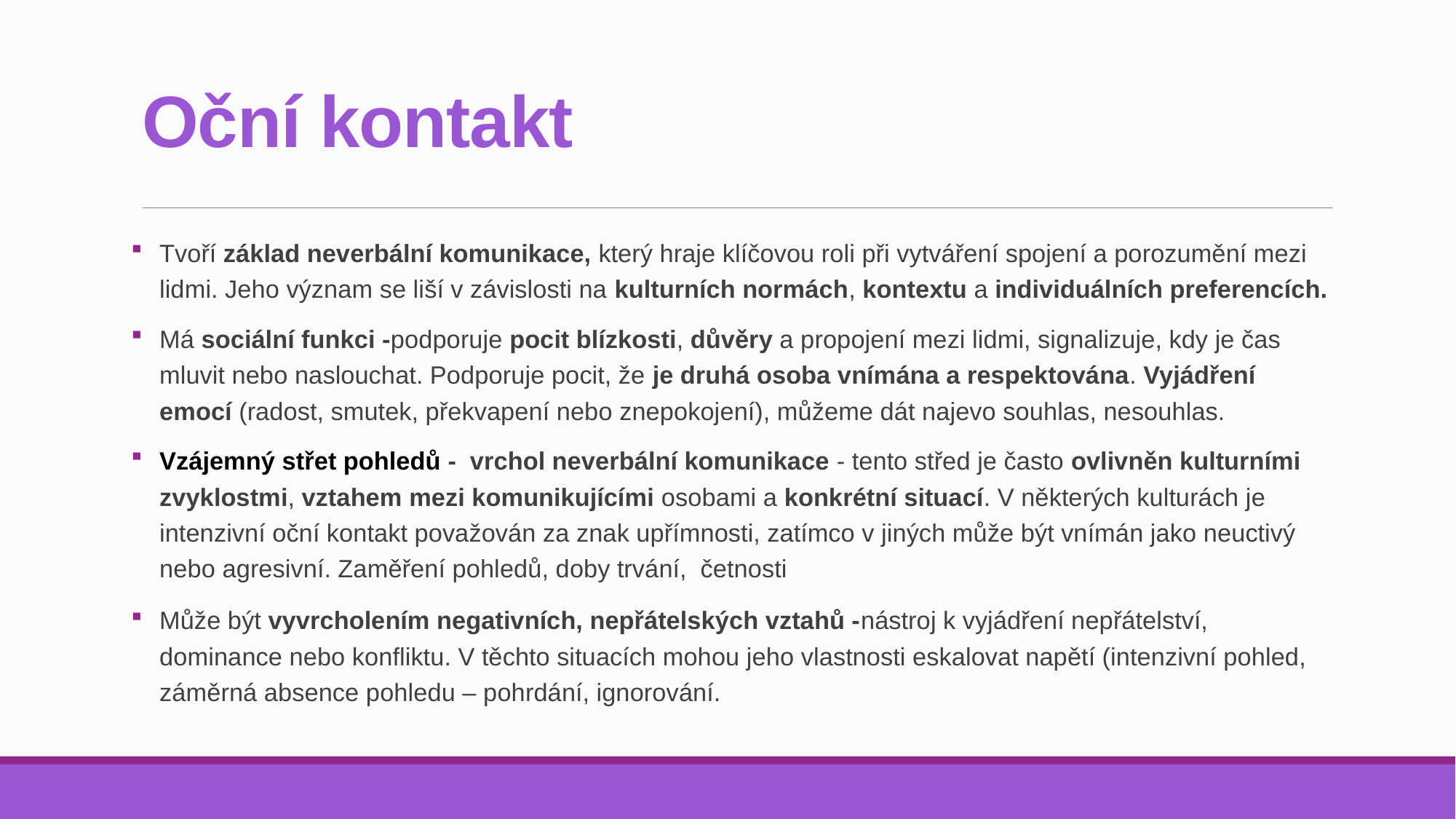

# Oční kontakt
Tvoří základ neverbální komunikace, který hraje klíčovou roli při vytváření spojení a porozumění mezi lidmi. Jeho význam se liší v závislosti na kulturních normách, kontextu a individuálních preferencích.
Má sociální funkci -podporuje pocit blízkosti, důvěry a propojení mezi lidmi, signalizuje, kdy je čas mluvit nebo naslouchat. Podporuje pocit, že je druhá osoba vnímána a respektována. Vyjádření emocí (radost, smutek, překvapení nebo znepokojení), můžeme dát najevo souhlas, nesouhlas.
Vzájemný střet pohledů -  vrchol neverbální komunikace - tento střed je často ovlivněn kulturními zvyklostmi, vztahem mezi komunikujícími osobami a konkrétní situací. V některých kulturách je intenzivní oční kontakt považován za znak upřímnosti, zatímco v jiných může být vnímán jako neuctivý nebo agresivní. Zaměření pohledů, doby trvání,  četnosti
Může být vyvrcholením negativních, nepřátelských vztahů -nástroj k vyjádření nepřátelství, dominance nebo konfliktu. V těchto situacích mohou jeho vlastnosti eskalovat napětí (intenzivní pohled, záměrná absence pohledu – pohrdání, ignorování.